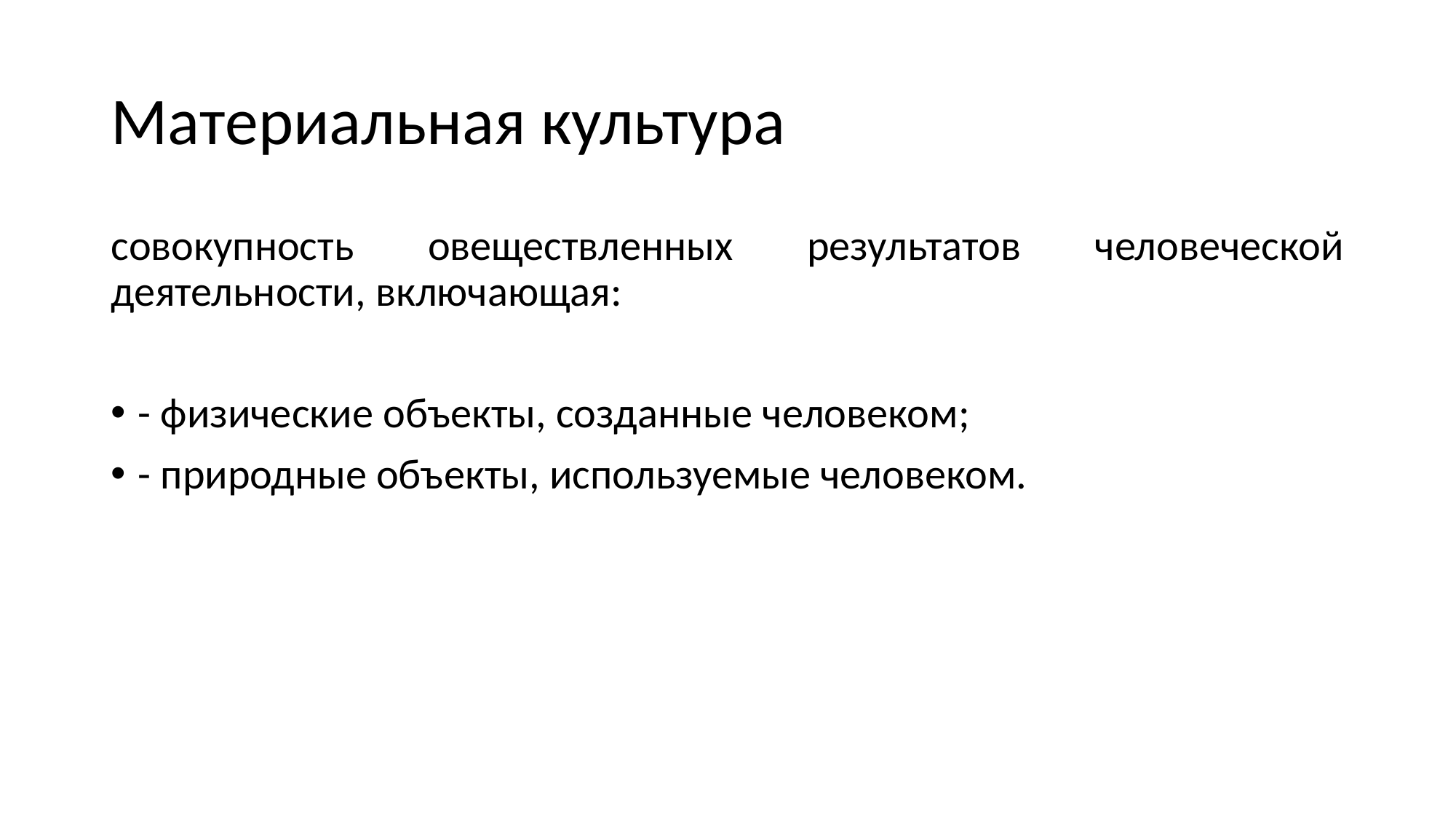

# Материальная культура
совокупность овеществленных результатов человеческой деятельности, включающая:

- физические объекты, созданные человеком;
- природные объекты, используемые человеком.